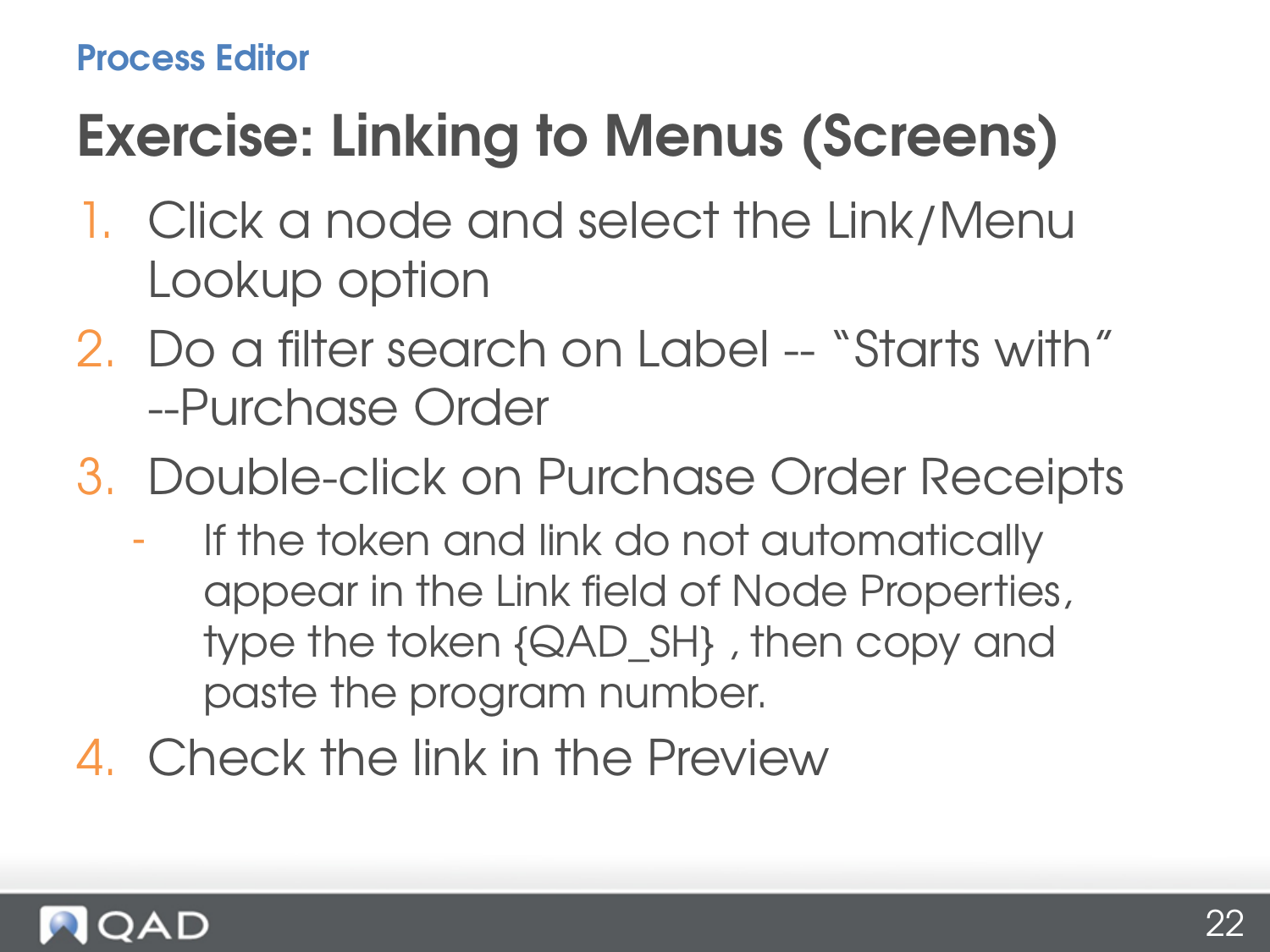

Process Editor
# Exercise: Linking to Menus (Screens)
Click a node and select the Link/Menu Lookup option
Do a filter search on Label -- “Starts with” --Purchase Order
Double-click on Purchase Order Receipts
If the token and link do not automatically appear in the Link field of Node Properties, type the token {QAD_SH} , then copy and paste the program number.
Check the link in the Preview
22